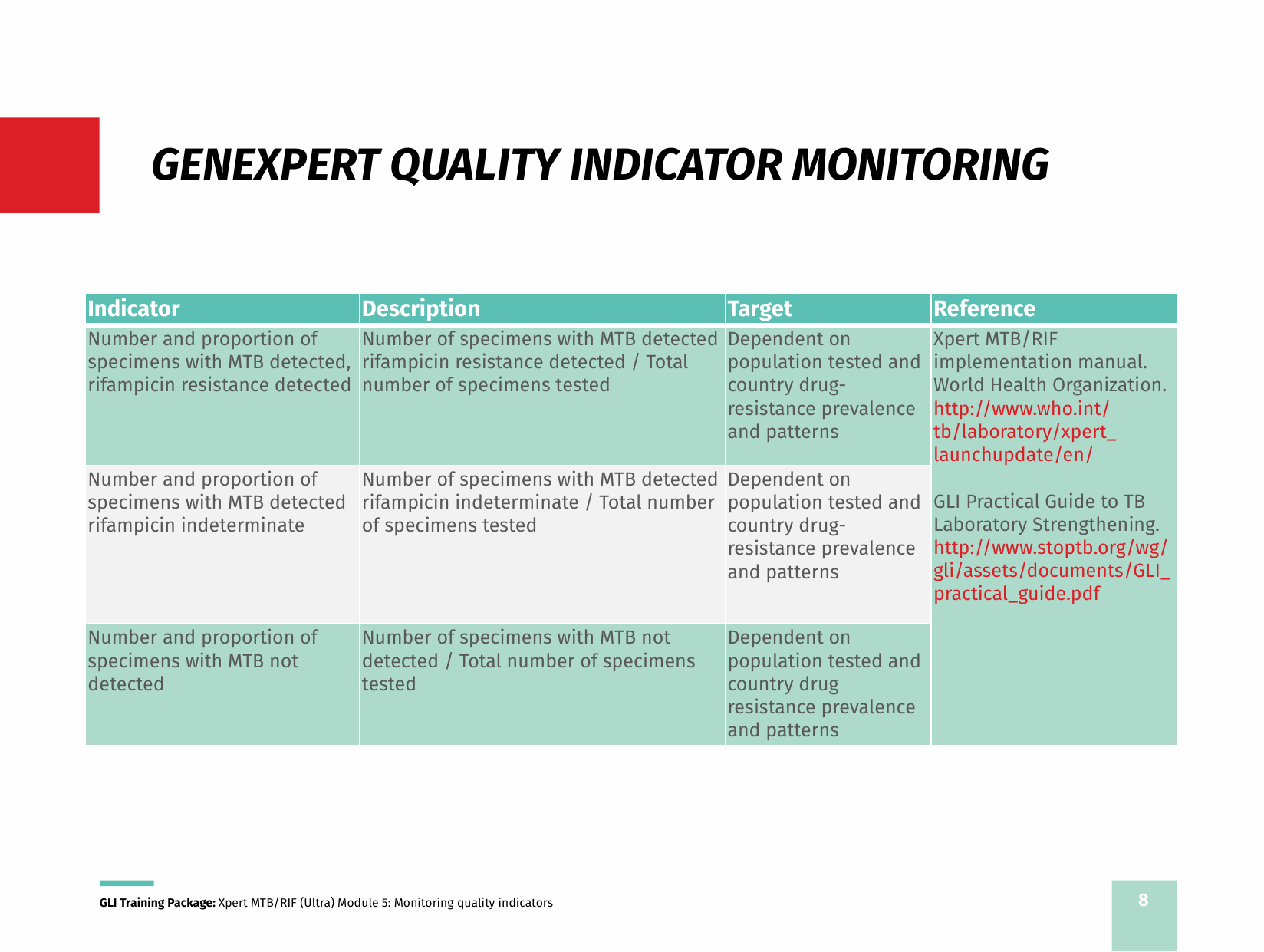

# GENEXPERT QUALITY INDICATOR MONITORING
| Indicator | Description | Target | Reference |
| --- | --- | --- | --- |
| Number and proportion of specimens with MTB detected, rifampicin resistance detected | Number of specimens with MTB detected rifampicin resistance detected / Total number of specimens tested | Dependent on population tested and country drug- resistance prevalence and patterns | Xpert MTB/RIF implementation manual. World Health Organization. http://www.who.int/ tb/laboratory/xpert\_ launchupdate/en/ GLI Practical Guide to TB Laboratory Strengthening. http://www.stoptb.org/wg/gli/assets/documents/GLI\_practical\_guide.pdf |
| Number and proportion of specimens with MTB detected rifampicin indeterminate | Number of specimens with MTB detected rifampicin indeterminate / Total number of specimens tested | Dependent on population tested and country drug- resistance prevalence and patterns |  |
| Number and proportion of specimens with MTB not detected | Number of specimens with MTB not detected / Total number of specimens tested | Dependent on population tested and country drug resistance prevalence and patterns |  |